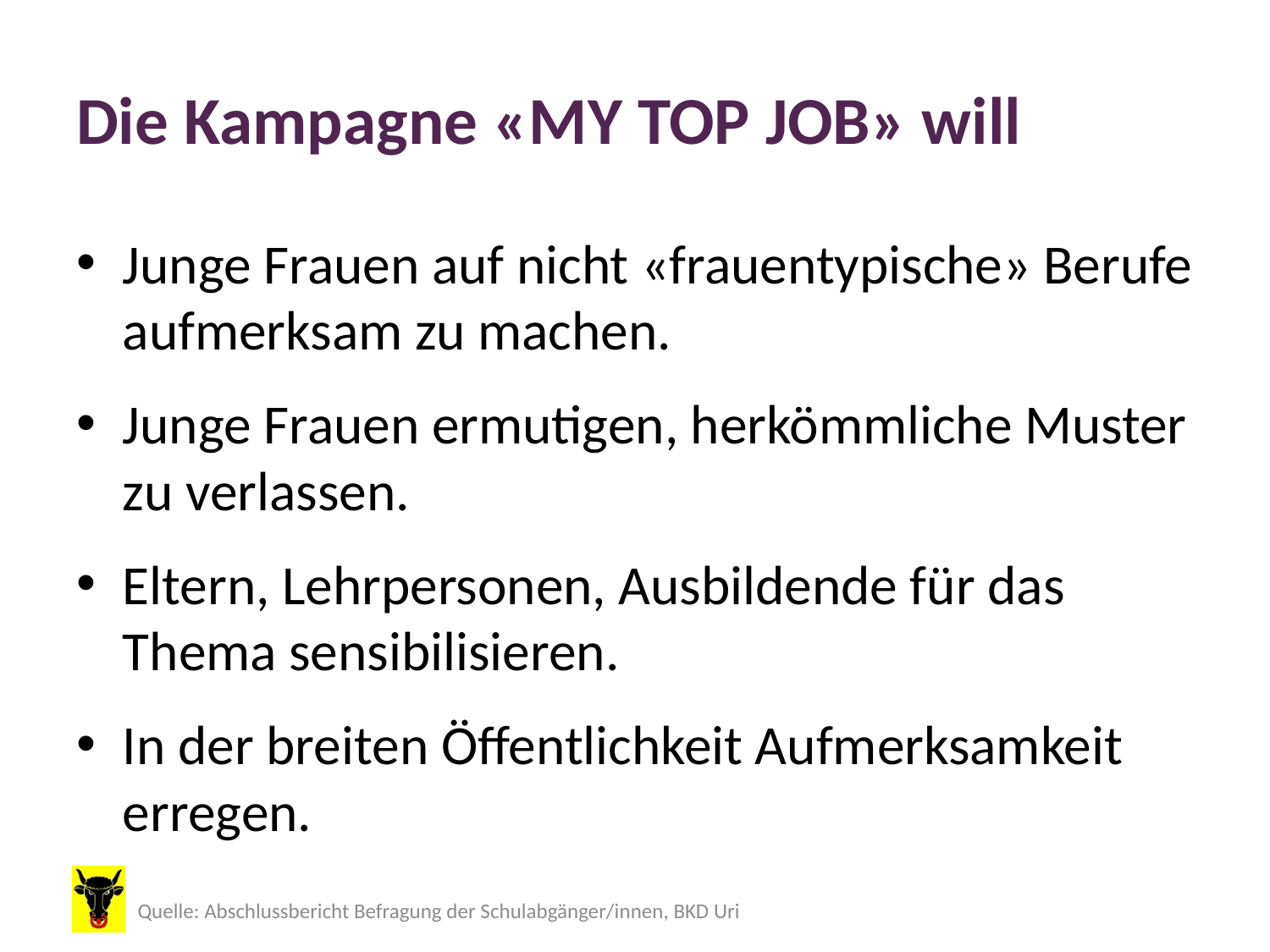

# Die Kampagne «MY TOP JOB» will
Junge Frauen auf nicht «frauentypische» Berufe aufmerksam zu machen.
Junge Frauen ermutigen, herkömmliche Muster zu verlassen.
Eltern, Lehrpersonen, Ausbildende für das Thema sensibilisieren.
In der breiten Öffentlichkeit Aufmerksamkeit erregen.

Quelle: Abschlussbericht Befragung der Schulabgänger/innen, BKD Uri